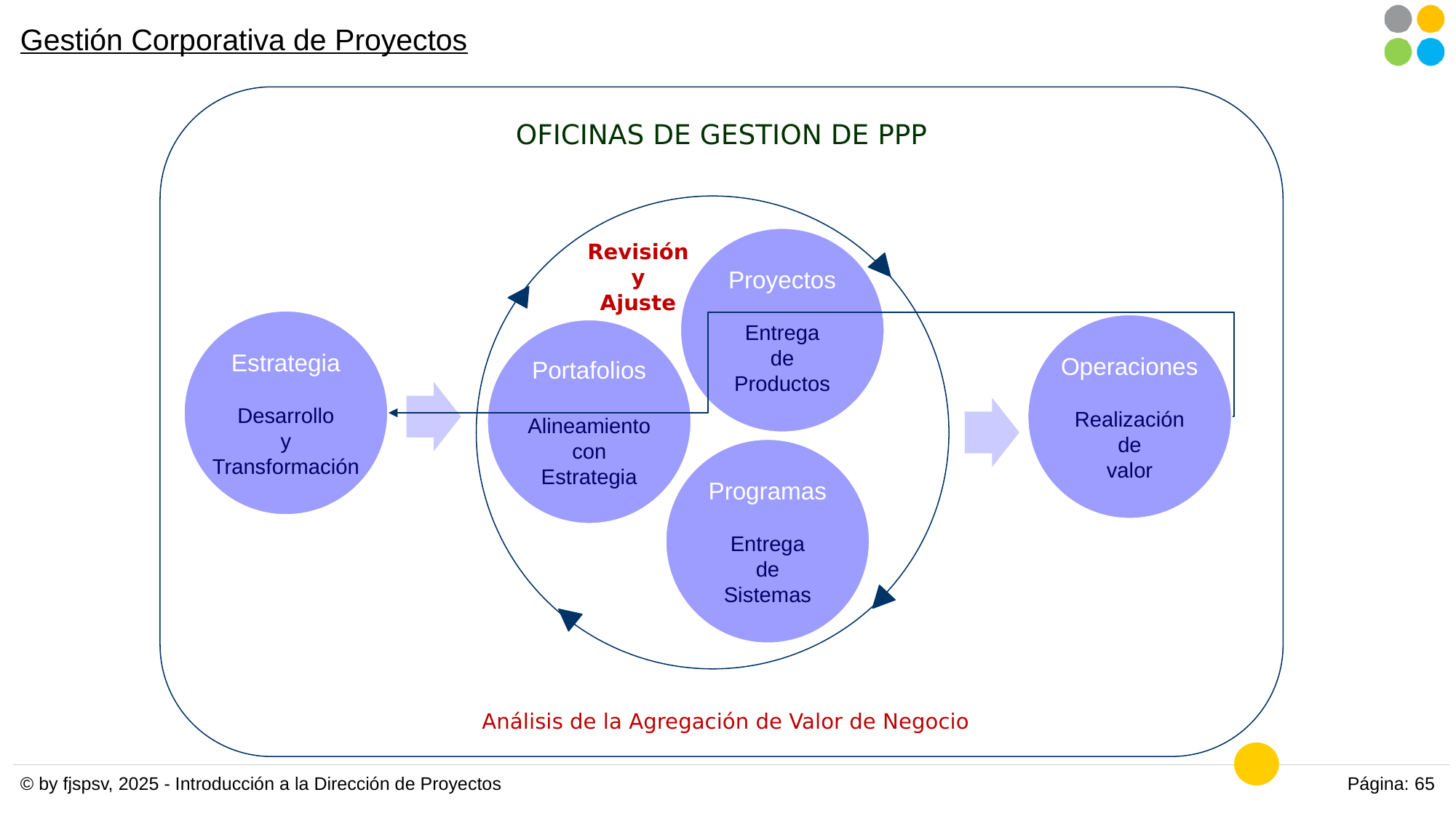

# Gestión Corporativa de Proyectos
OFICINAS DE GESTION DE PPP

Proyectos

Entrega
de
Productos
Revisión
y
Ajuste

Estrategia
Desarrollo
y
Transformación
Operaciones

Realización
de
valor
Portafolios
Alineamiento
con
Estrategia

Programas

Entrega
de
Sistemas

Análisis de la Agregación de Valor de Negocio
© by fjspsv, 2025 - Introducción a la Dirección de Proyectos
Página: 65